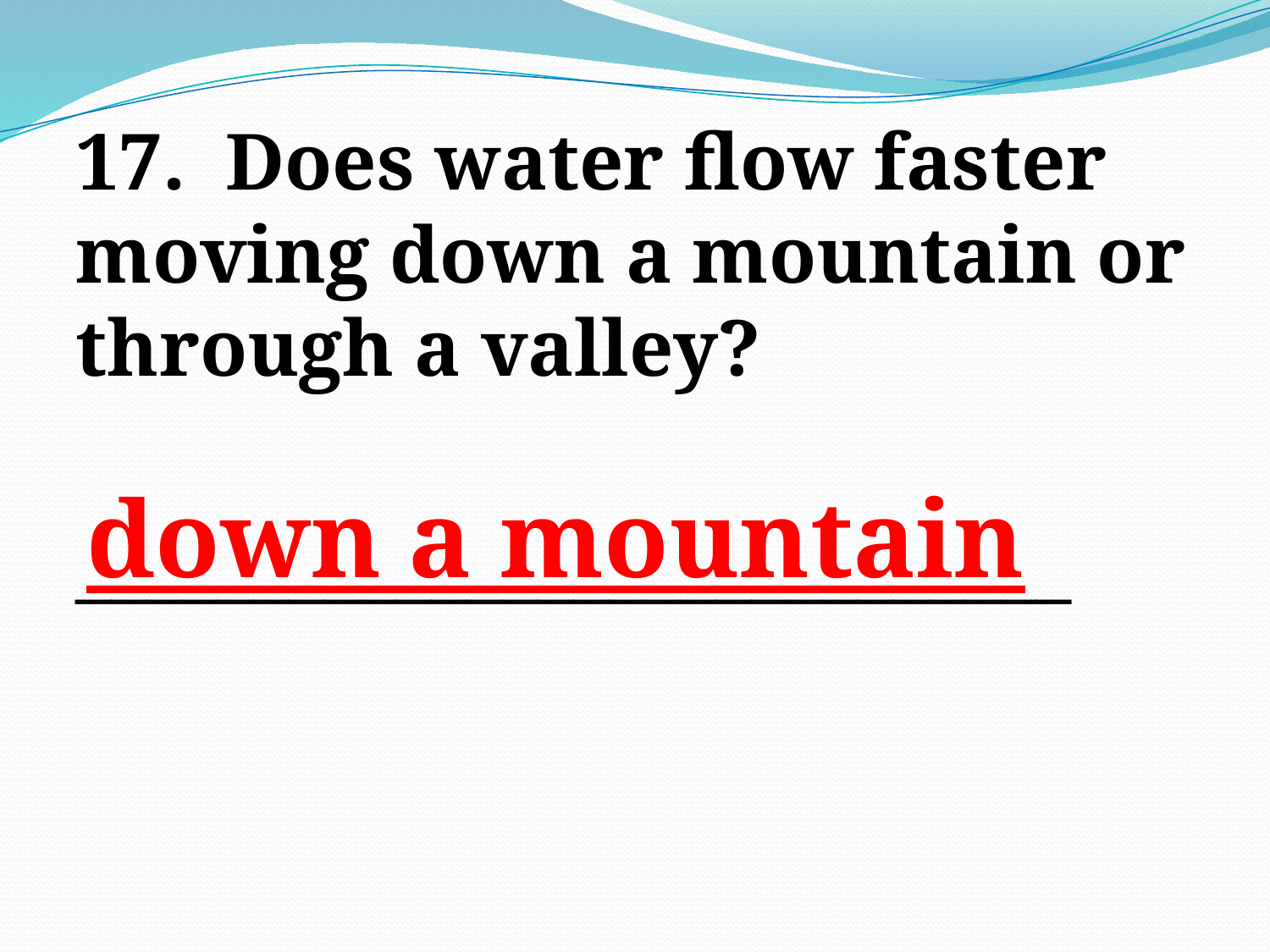

17.  Does water flow faster moving down a mountain or through a valley?

____________________________
down a mountain